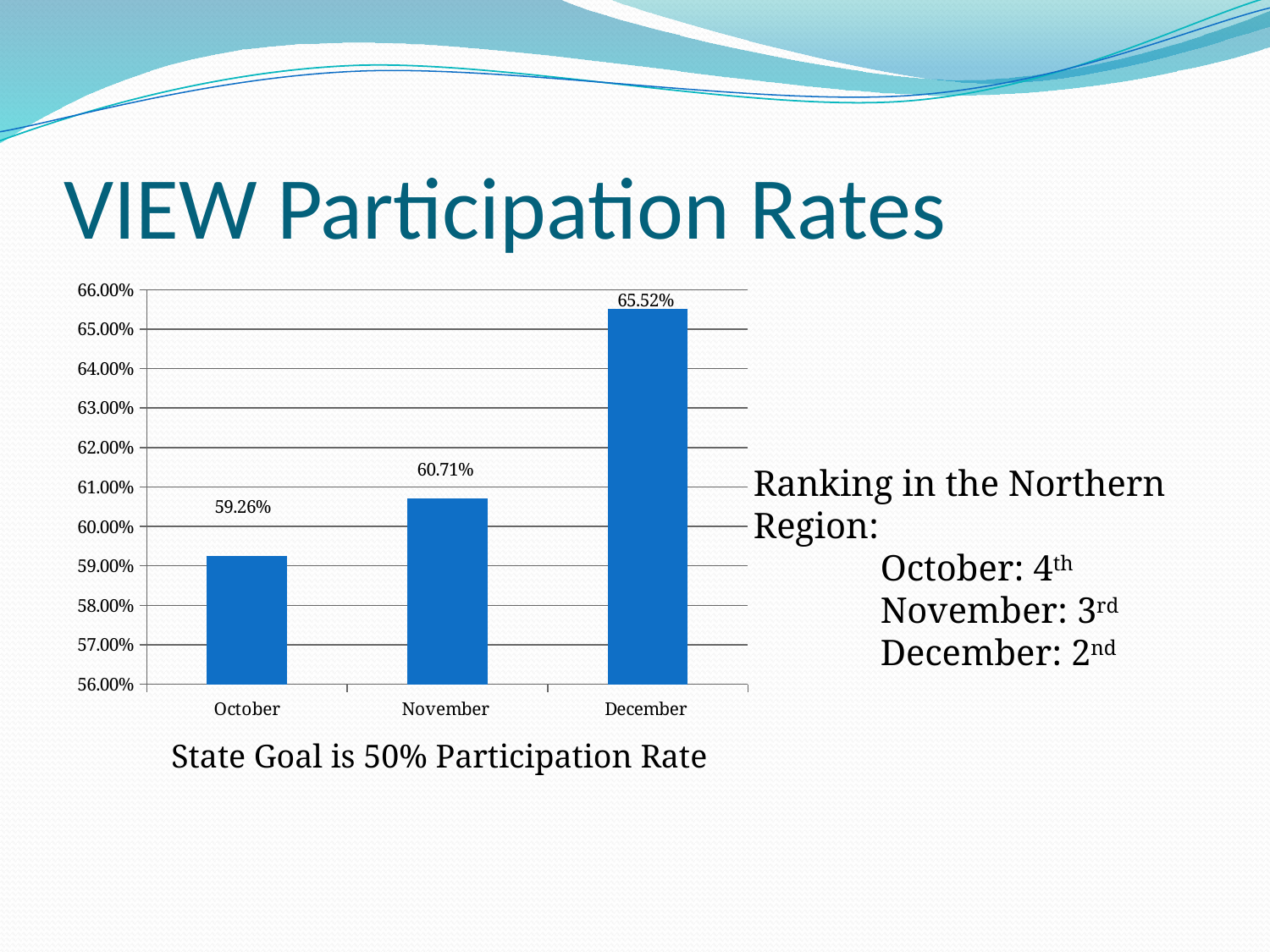

# VIEW Participation Rates

### Chart

| Category |  |
|---|---|
| October | 0.5926 |
| November  | 0.6071000000000004 |
| December  | 0.6552000000000004 |
Ranking in the Northern Region:
	October: 4th
	November: 3rd
	December: 2nd
State Goal is 50% Participation Rate